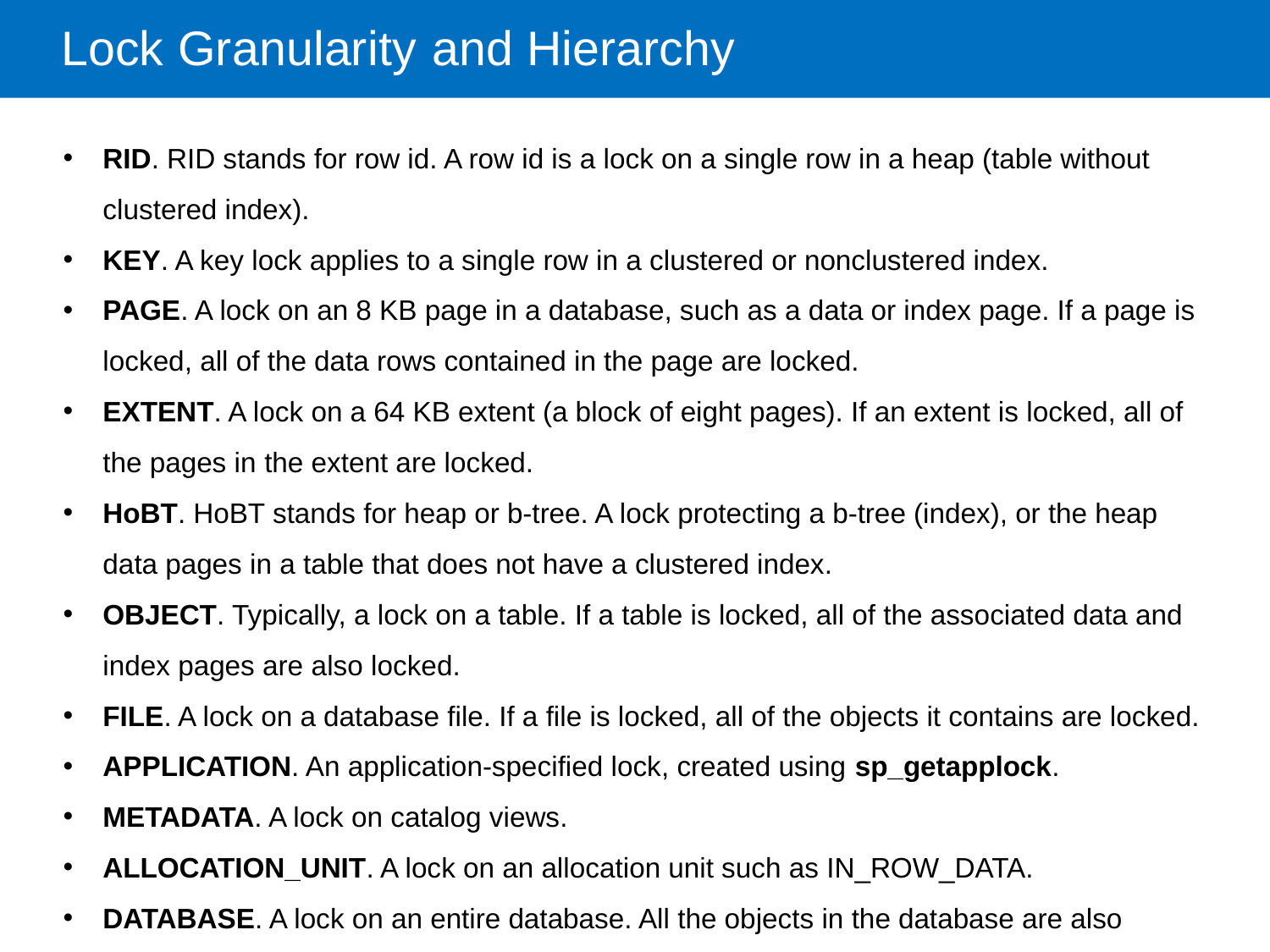

# Lock Granularity and Hierarchy
RID. RID stands for row id. A row id is a lock on a single row in a heap (table without clustered index).
KEY. A key lock applies to a single row in a clustered or nonclustered index.
PAGE. A lock on an 8 KB page in a database, such as a data or index page. If a page is locked, all of the data rows contained in the page are locked.
EXTENT. A lock on a 64 KB extent (a block of eight pages). If an extent is locked, all of the pages in the extent are locked.
HoBT. HoBT stands for heap or b-tree. A lock protecting a b-tree (index), or the heap data pages in a table that does not have a clustered index.
OBJECT. Typically, a lock on a table. If a table is locked, all of the associated data and index pages are also locked.
FILE. A lock on a database file. If a file is locked, all of the objects it contains are locked.
APPLICATION. An application-specified lock, created using sp_getapplock.
METADATA. A lock on catalog views.
ALLOCATION_UNIT. A lock on an allocation unit such as IN_ROW_DATA.
DATABASE. A lock on an entire database. All the objects in the database are also locked.